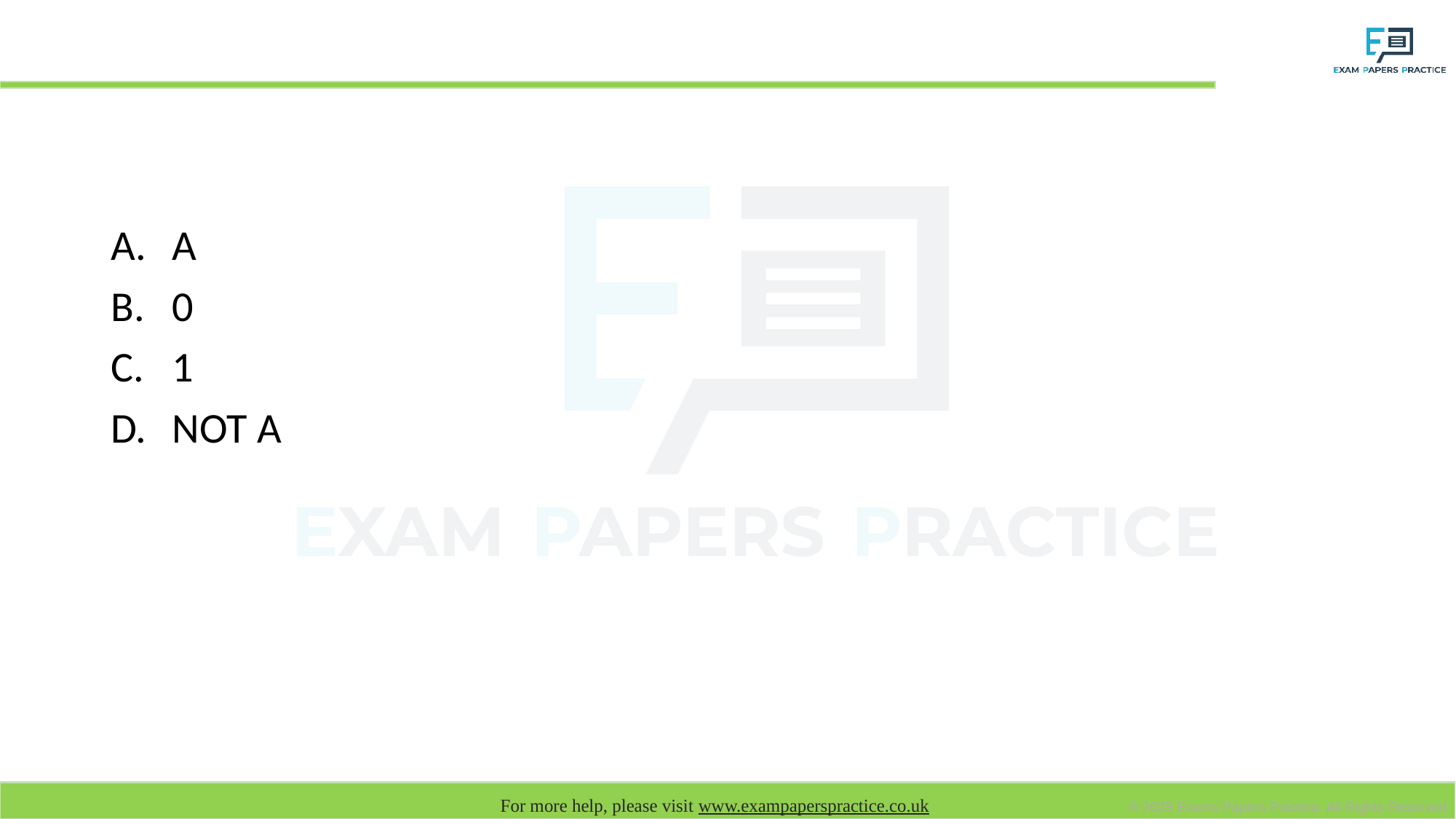

# The equivalent Boolean expression for A+1 is:
A
0
1
NOT A